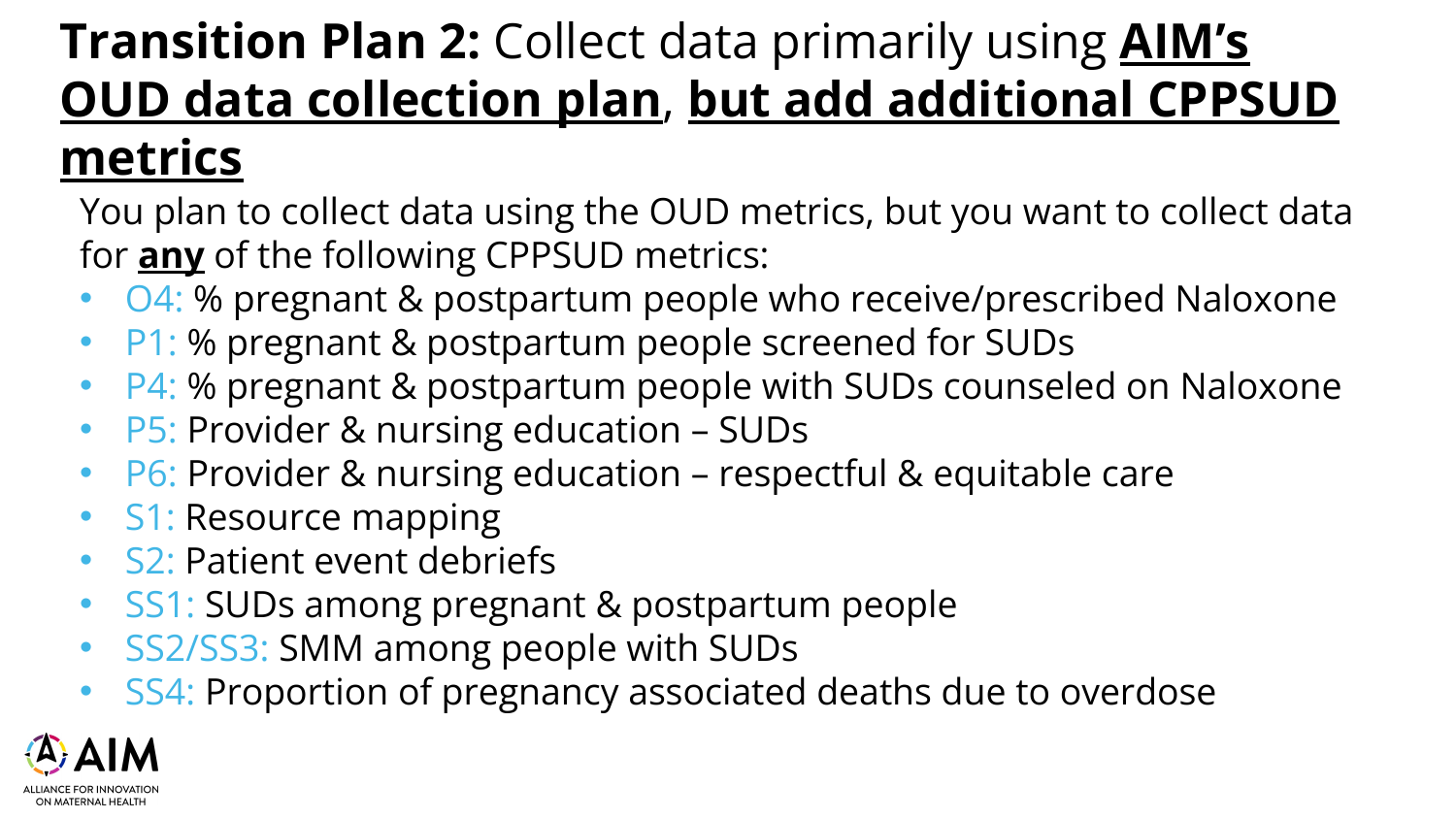

# Transition Plan 2: Collect data primarily using AIM’s OUD data collection plan, but add additional CPPSUD metrics
You plan to collect data using the OUD metrics, but you want to collect data for any of the following CPPSUD metrics:
O4: % pregnant & postpartum people who receive/prescribed Naloxone
P1: % pregnant & postpartum people screened for SUDs
P4: % pregnant & postpartum people with SUDs counseled on Naloxone
P5: Provider & nursing education – SUDs
P6: Provider & nursing education – respectful & equitable care
S1: Resource mapping
S2: Patient event debriefs
SS1: SUDs among pregnant & postpartum people
SS2/SS3: SMM among people with SUDs
SS4: Proportion of pregnancy associated deaths due to overdose